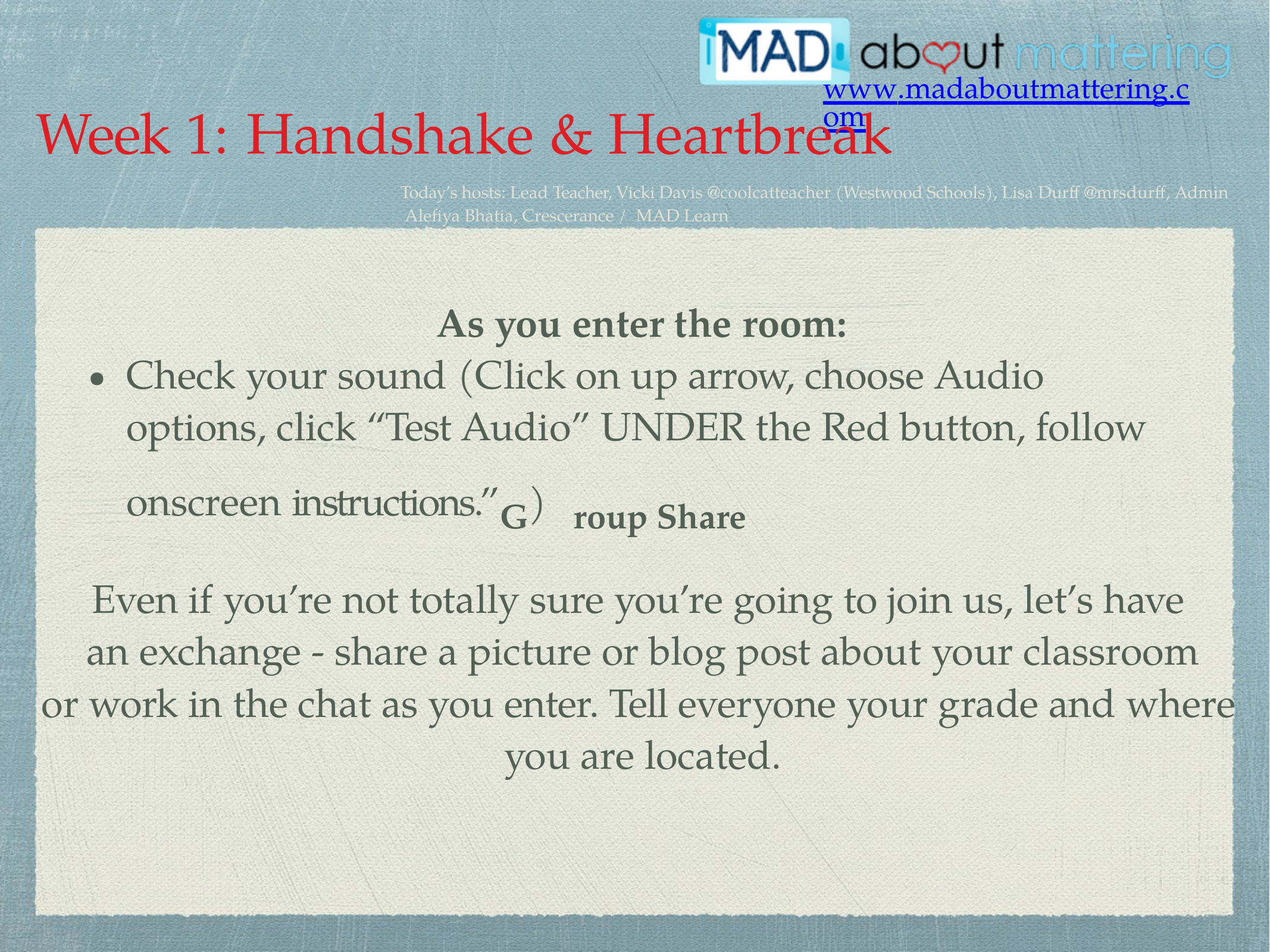

www.madaboutmattering.com
# Week 1:	Handshake	& Heartbreak
Today’s hosts: Lead Teacher, Vicki Davis @coolcatteacher (Westwood Schools), Lisa Durff @mrsdurff, Admin  Alefiya Bhatia, Crescerance / MAD Learn
As you enter the room:
Check your sound (Click on up arrow, choose Audio  options, click “Test Audio” UNDER the Red button, follow  onscreen instructions.”G)	roup Share
•
Even if you’re not totally sure you’re going to join us, let’s have  an exchange - share a picture or blog post about your classroom
or work in the chat as you enter. Tell everyone your grade and where  you are located.